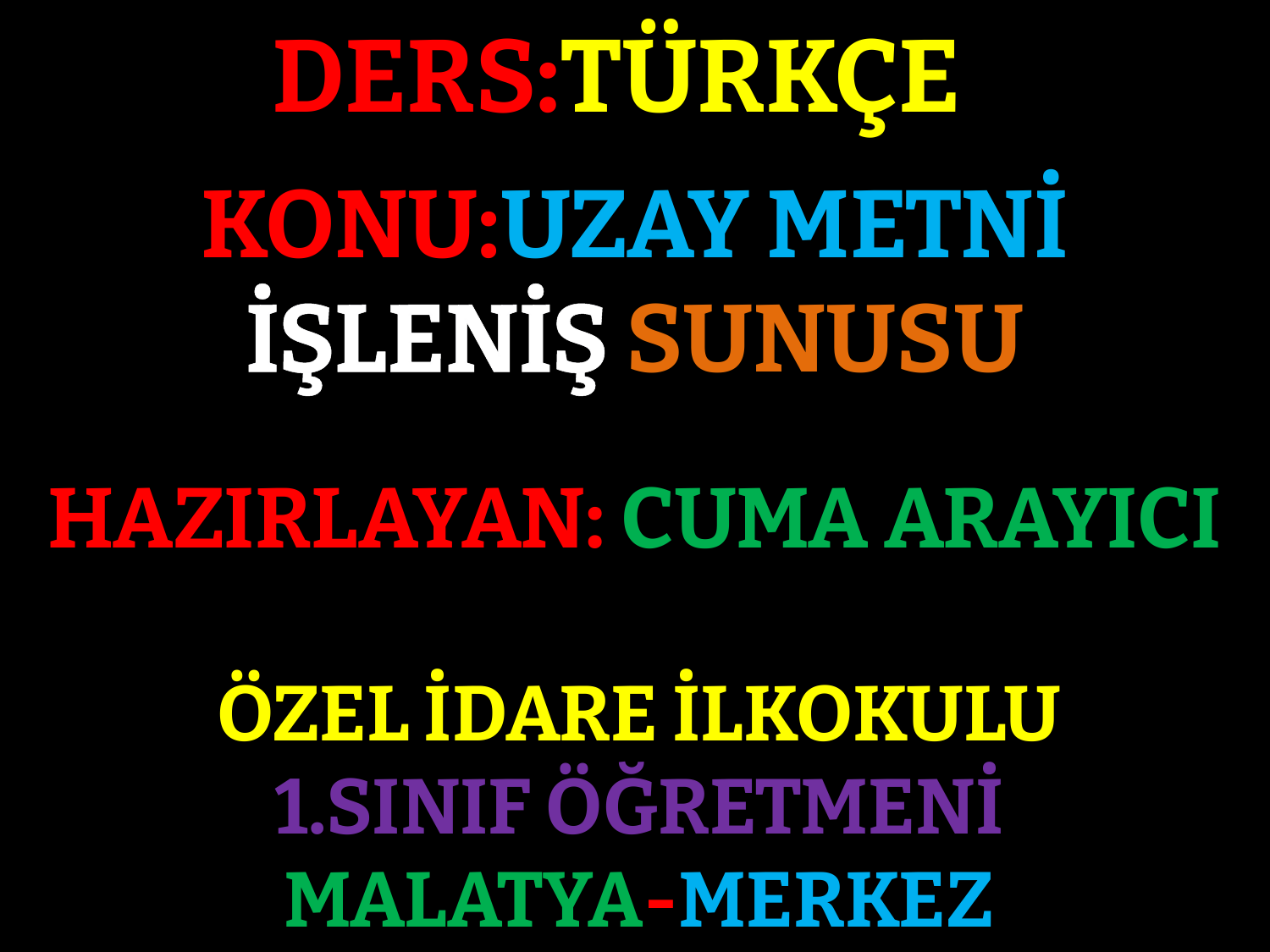

DERS:TÜRKÇE
KONU:UZAY METNİ İŞLENİŞ SUNUSU

#
HAZIRLAYAN: CUMA ARAYICI

ÖZEL İDARE İLKOKULU
1.SINIF ÖĞRETMENİ
MALATYA-MERKEZ